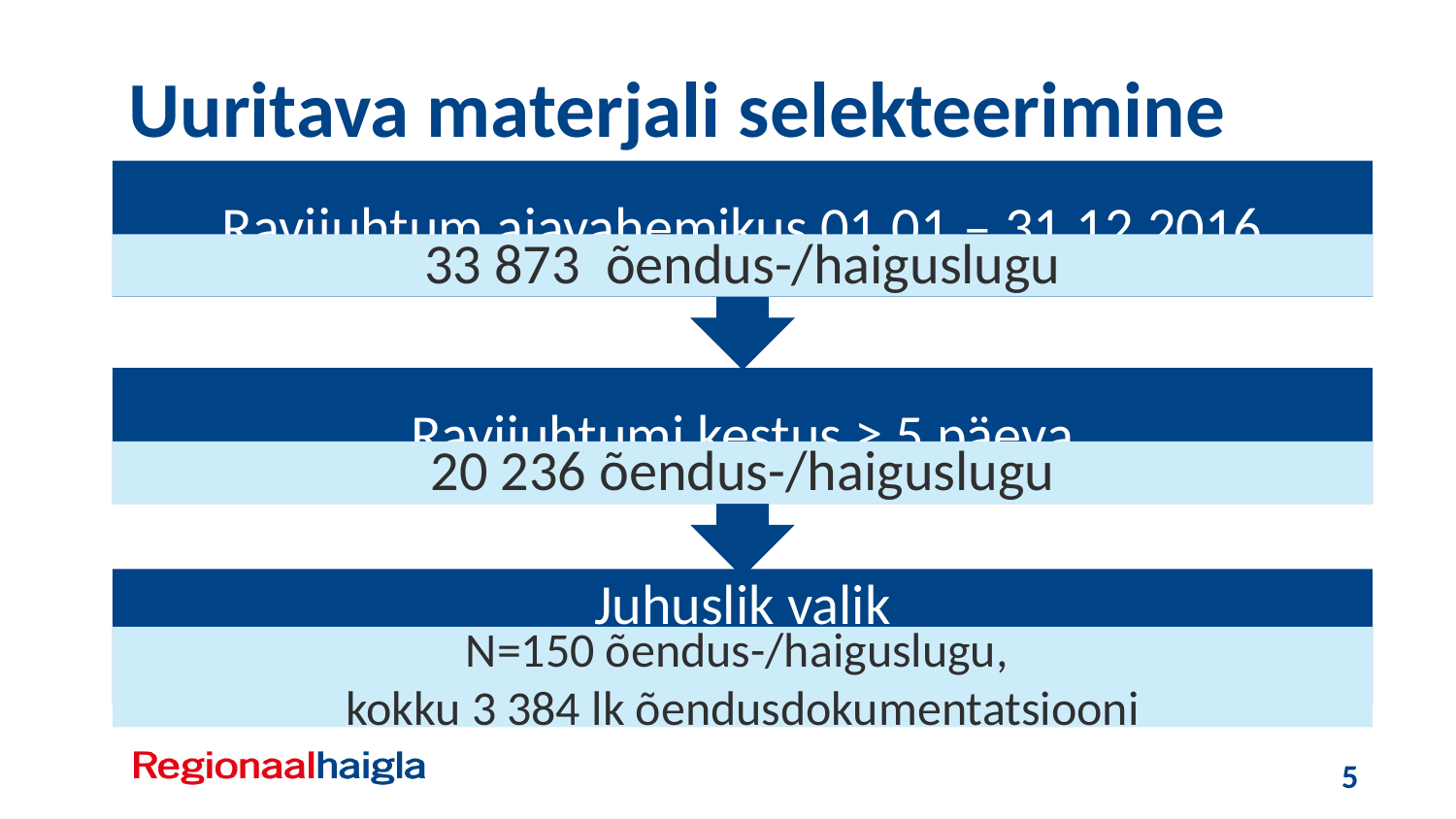

Uuritava materjali selekteerimine
Juhuslik valik
N=150 õendus-/haiguslugu,
kokku 3 384 lk õendusdokumentatsiooni
Ravijuhtumi kestus ≥ 5 päeva
20 236 õendus-/haiguslugu
Ravijuhtum ajavahemikus 01.01.‒ 31.12.2016
33 873  õendus-/haiguslugu